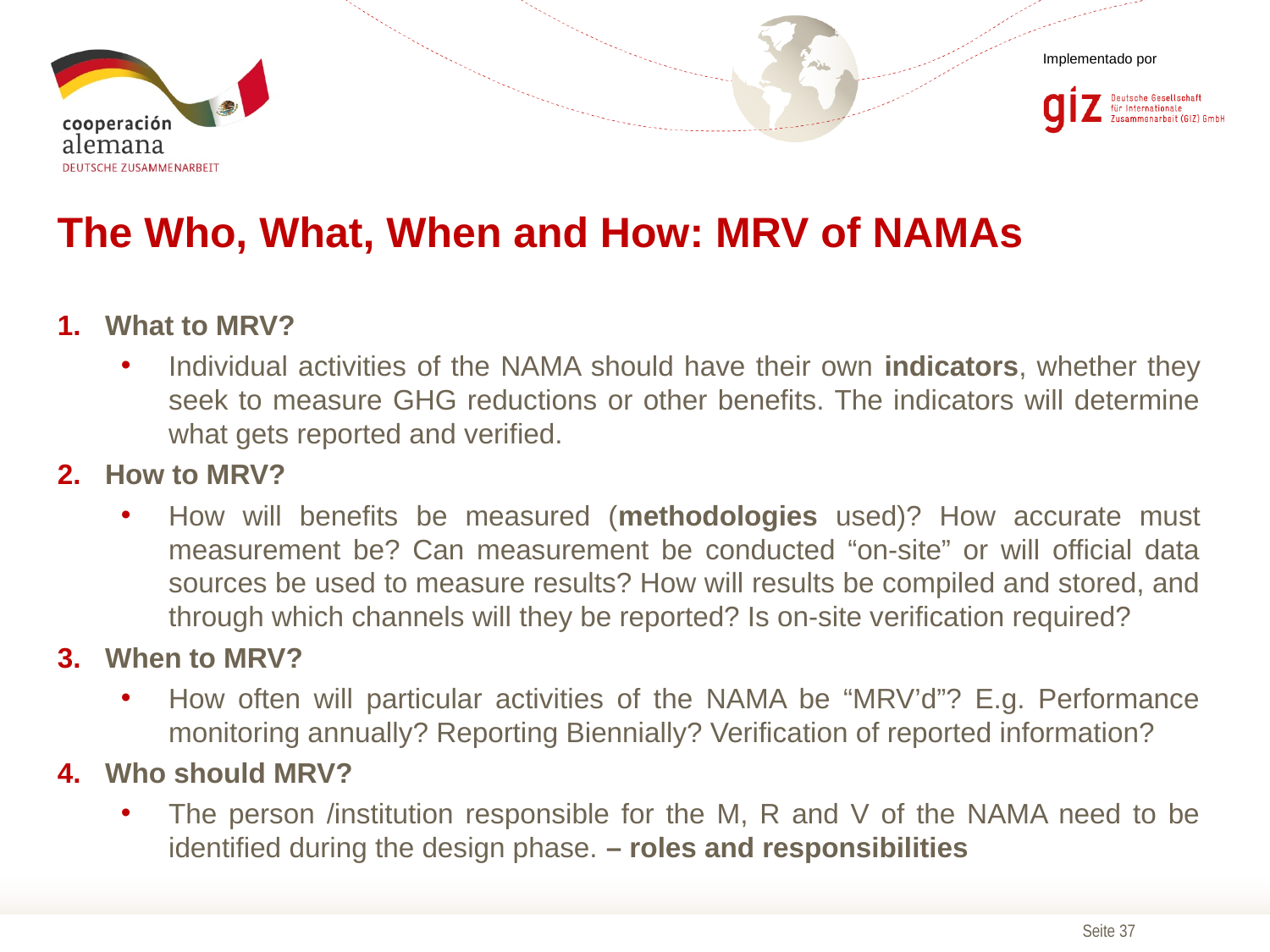

The Who, What, When and How: MRV of NAMAs

What to MRV?
Individual activities of the NAMA should have their own indicators, whether they seek to measure GHG reductions or other benefits. The indicators will determine what gets reported and verified.
How to MRV?
How will benefits be measured (methodologies used)? How accurate must measurement be? Can measurement be conducted “on-site” or will official data sources be used to measure results? How will results be compiled and stored, and through which channels will they be reported? Is on-site verification required?
When to MRV?
How often will particular activities of the NAMA be “MRV’d”? E.g. Performance monitoring annually? Reporting Biennially? Verification of reported information?
Who should MRV?
The person /institution responsible for the M, R and V of the NAMA need to be identified during the design phase. – roles and responsibilities